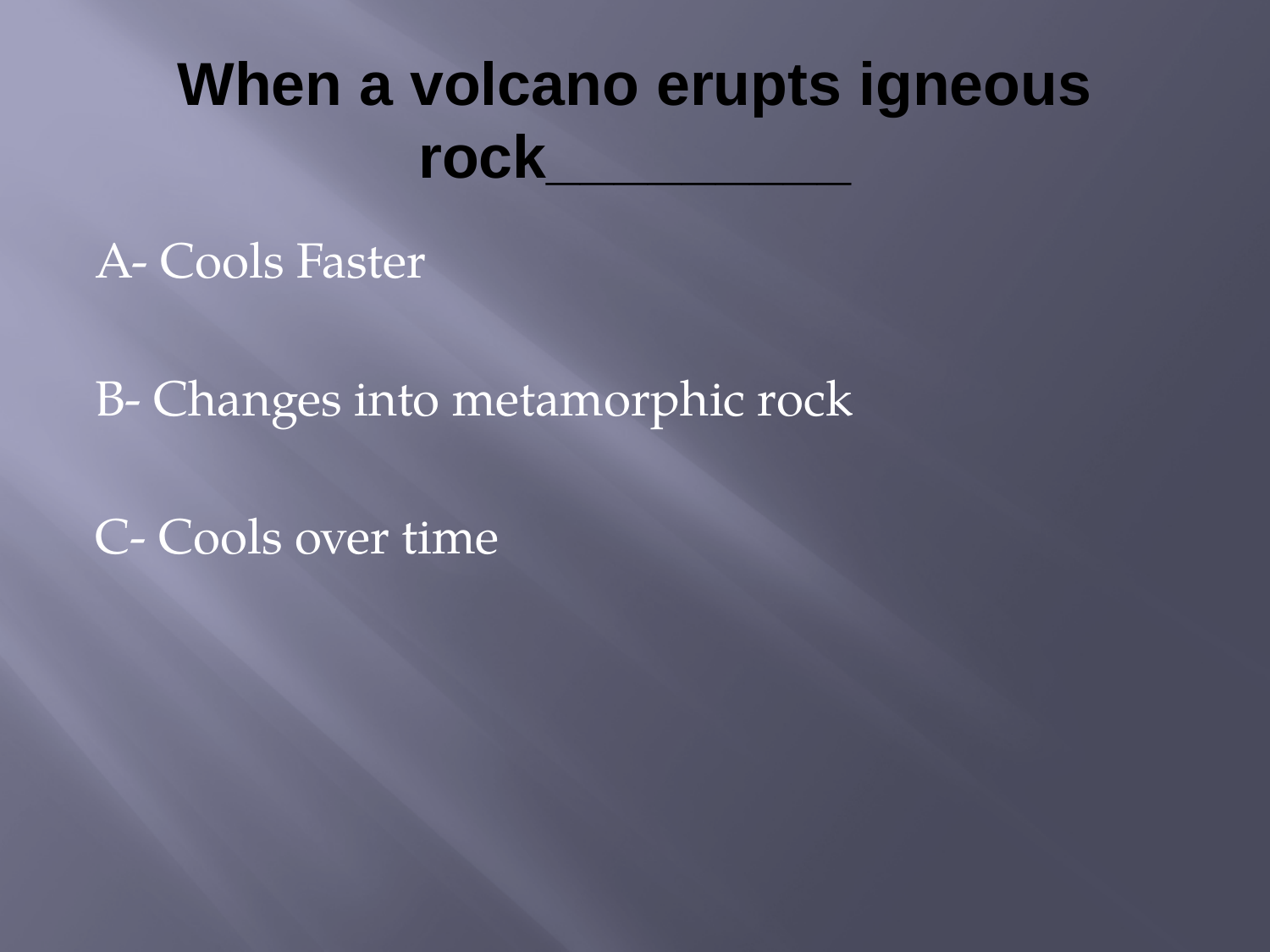

# When a volcano erupts igneous rock_________
A- Cools Faster

B- Changes into metamorphic rock

C- Cools over time